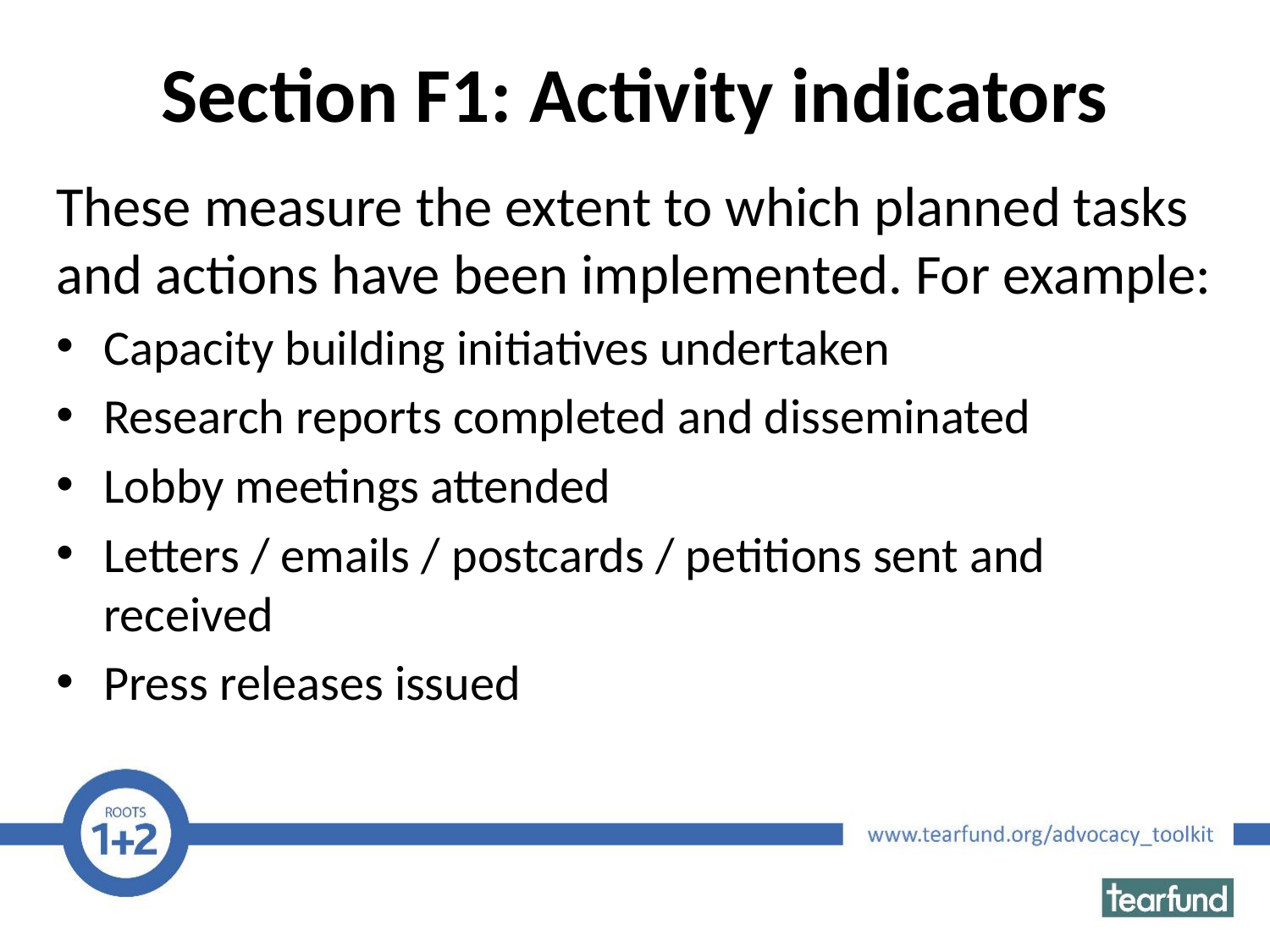

# Section F1: Activity indicators
These measure the extent to which planned tasks and actions have been implemented. For example:
Capacity building initiatives undertaken
Research reports completed and disseminated
Lobby meetings attended
Letters / emails / postcards / petitions sent and received
Press releases issued